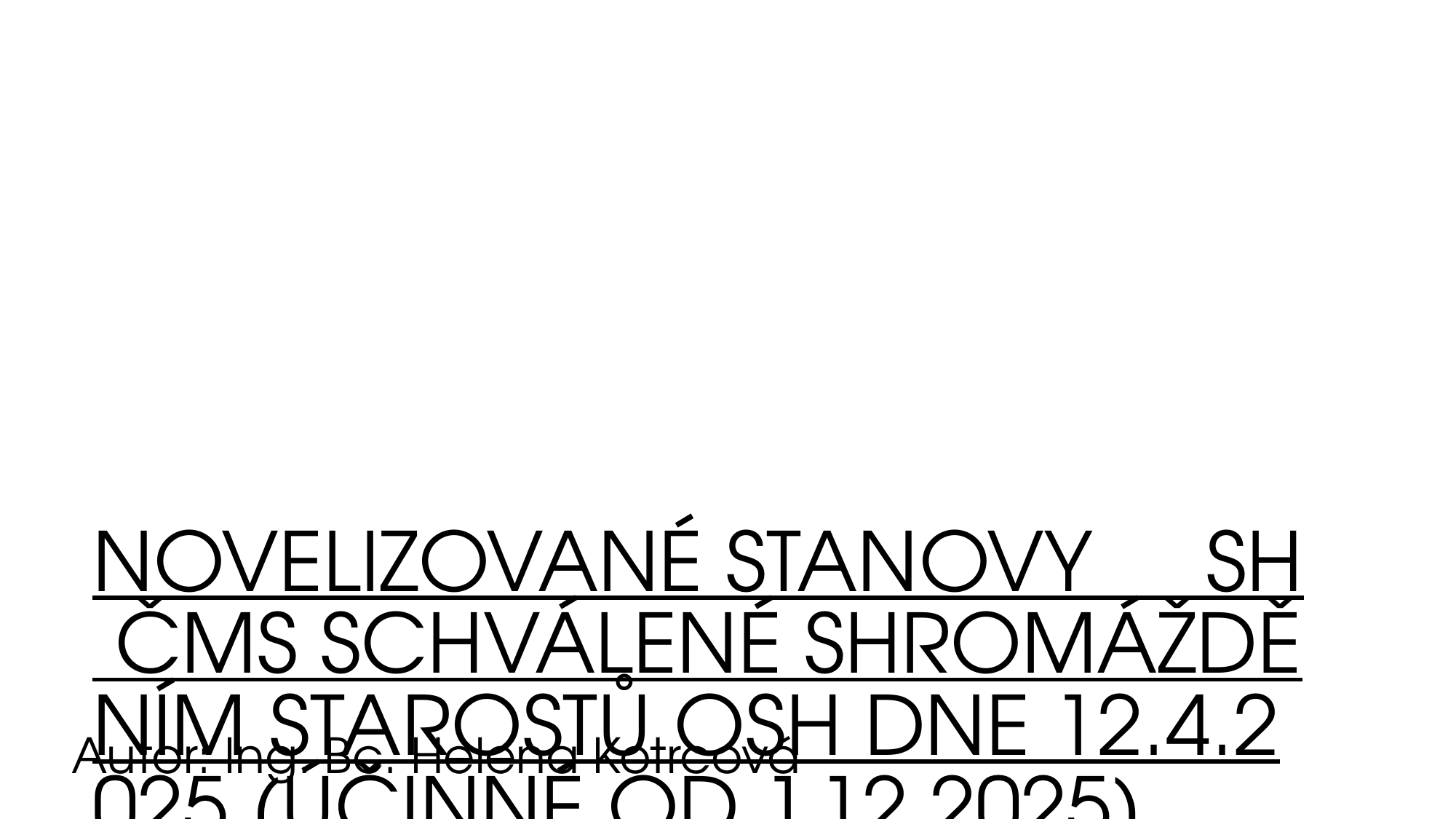

# Novelizované Stanovy     SH ČMS schválené Shromážděním starostů OSH dne 12.4.2025 (účinné od 1.12.2025)
Autor: Ing. Bc. Helena Kotrcová